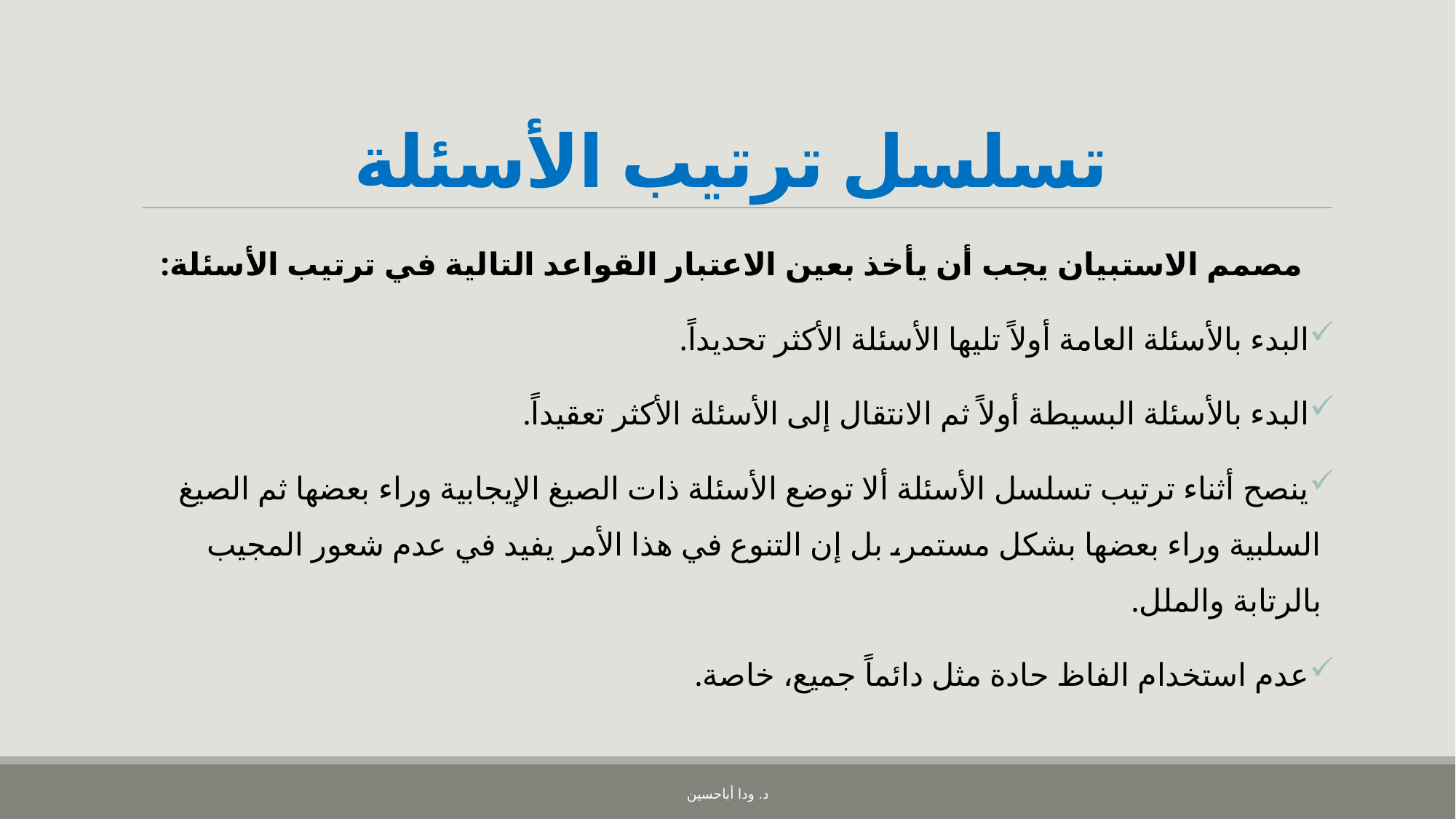

# تسلسل ترتيب الأسئلة
مصمم الاستبيان يجب أن يأخذ بعين الاعتبار القواعد التالية في ترتيب الأسئلة:
البدء بالأسئلة العامة أولاً تليها الأسئلة الأكثر تحديداً.
البدء بالأسئلة البسيطة أولاً ثم الانتقال إلى الأسئلة الأكثر تعقيداً.
ينصح أثناء ترتيب تسلسل الأسئلة ألا توضع الأسئلة ذات الصيغ الإيجابية وراء بعضها ثم الصيغ السلبية وراء بعضها بشكل مستمر، بل إن التنوع في هذا الأمر يفيد في عدم شعور المجيب بالرتابة والملل.
عدم استخدام الفاظ حادة مثل دائماً جميع، خاصة.

د. ودا أباحسين